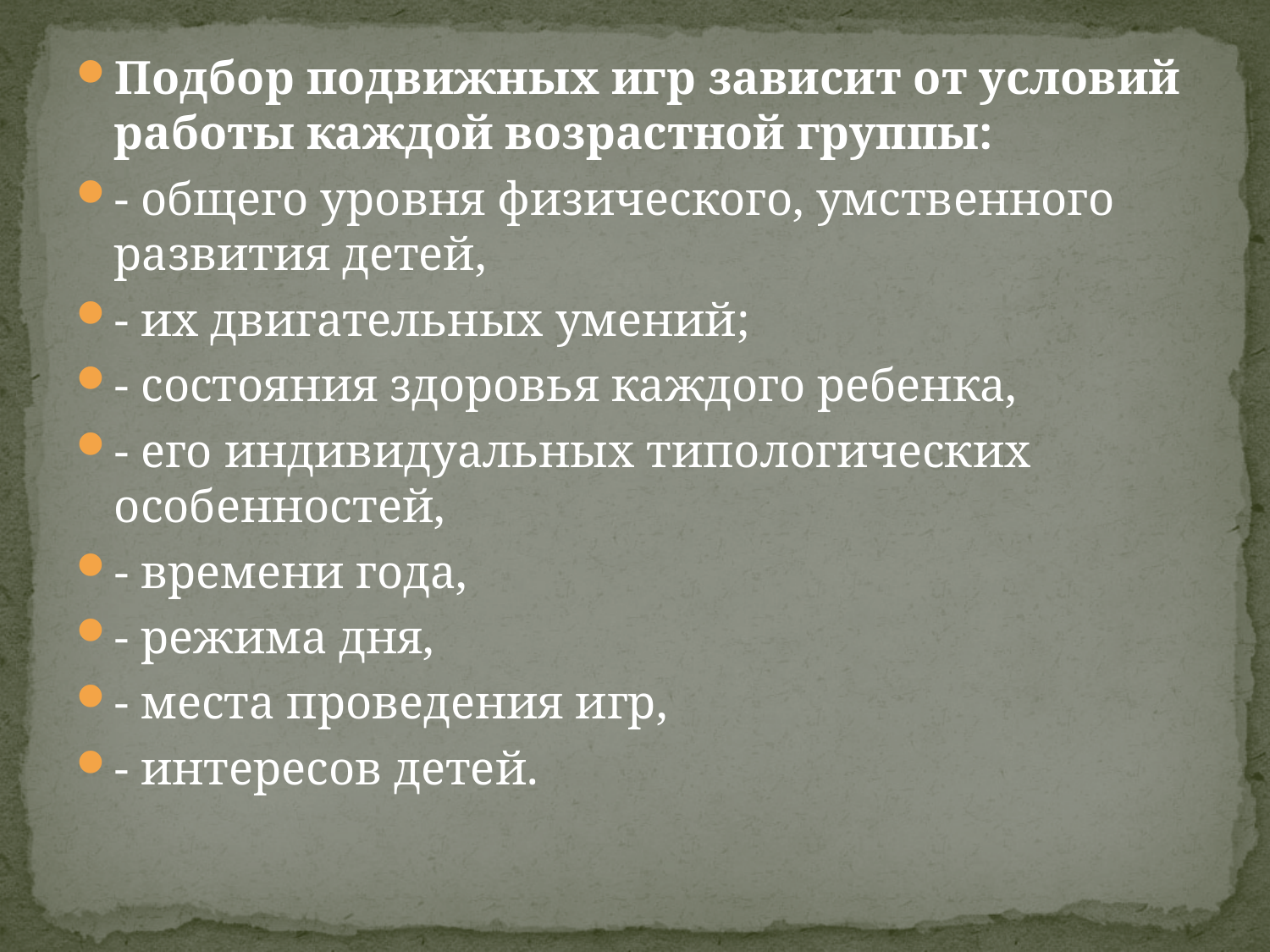

#
Подбор подвижных игр зависит от условий работы каждой возрастной группы:
- общего уровня физического, умственного развития детей,
- их двигательных умений;
- состояния здоровья каждого ребенка,
- его индивидуальных типологических особенностей,
- времени года,
- режима дня,
- места проведения игр,
- интересов детей.